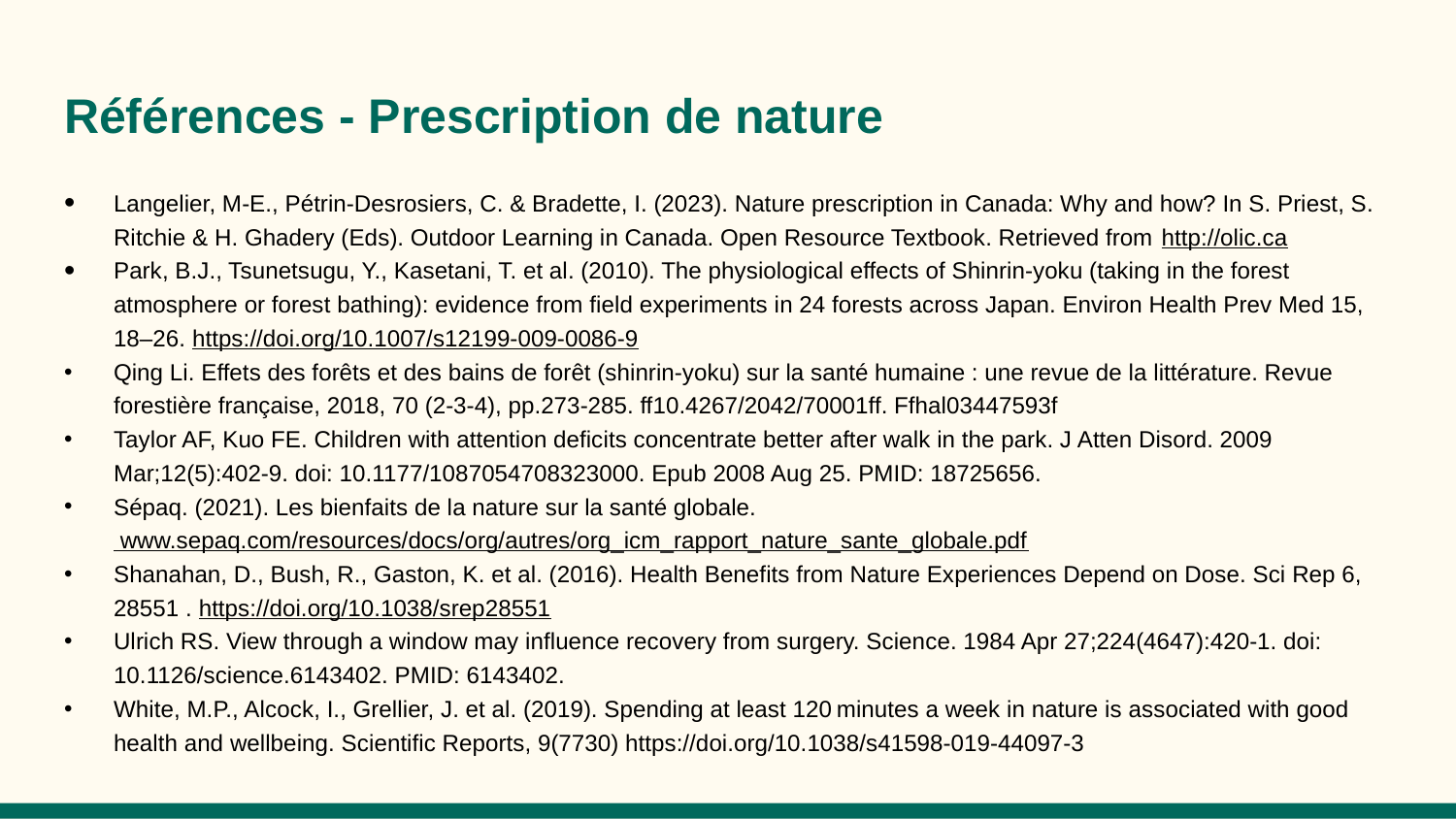

# Références - Prescription de nature
Langelier, M-E., Pétrin-Desrosiers, C. & Bradette, I. (2023). Nature prescription in Canada: Why and how? In S. Priest, S. Ritchie & H. Ghadery (Eds). Outdoor Learning in Canada. Open Resource Textbook. Retrieved from http://olic.ca
Park, B.J., Tsunetsugu, Y., Kasetani, T. et al. (2010). The physiological effects of Shinrin-yoku (taking in the forest atmosphere or forest bathing): evidence from field experiments in 24 forests across Japan. Environ Health Prev Med 15, 18–26. https://doi.org/10.1007/s12199-009-0086-9
Qing Li. Effets des forêts et des bains de forêt (shinrin-yoku) sur la santé humaine : une revue de la littérature. Revue forestière française, 2018, 70 (2-3-4), pp.273-285. ff10.4267/2042/70001ff. Ffhal03447593f
Taylor AF, Kuo FE. Children with attention deficits concentrate better after walk in the park. J Atten Disord. 2009 Mar;12(5):402-9. doi: 10.1177/1087054708323000. Epub 2008 Aug 25. PMID: 18725656.
Sépaq. (2021). Les bienfaits de la nature sur la santé globale. www.sepaq.com/resources/docs/org/autres/org_icm_rapport_nature_sante_globale.pdf
Shanahan, D., Bush, R., Gaston, K. et al. (2016). Health Benefits from Nature Experiences Depend on Dose. Sci Rep 6, 28551 . https://doi.org/10.1038/srep28551
Ulrich RS. View through a window may influence recovery from surgery. Science. 1984 Apr 27;224(4647):420-1. doi: 10.1126/science.6143402. PMID: 6143402.
White, M.P., Alcock, I., Grellier, J. et al. (2019). Spending at least 120 minutes a week in nature is associated with good health and wellbeing. Scientific Reports, 9(7730) https://doi.org/10.1038/s41598-019-44097-3